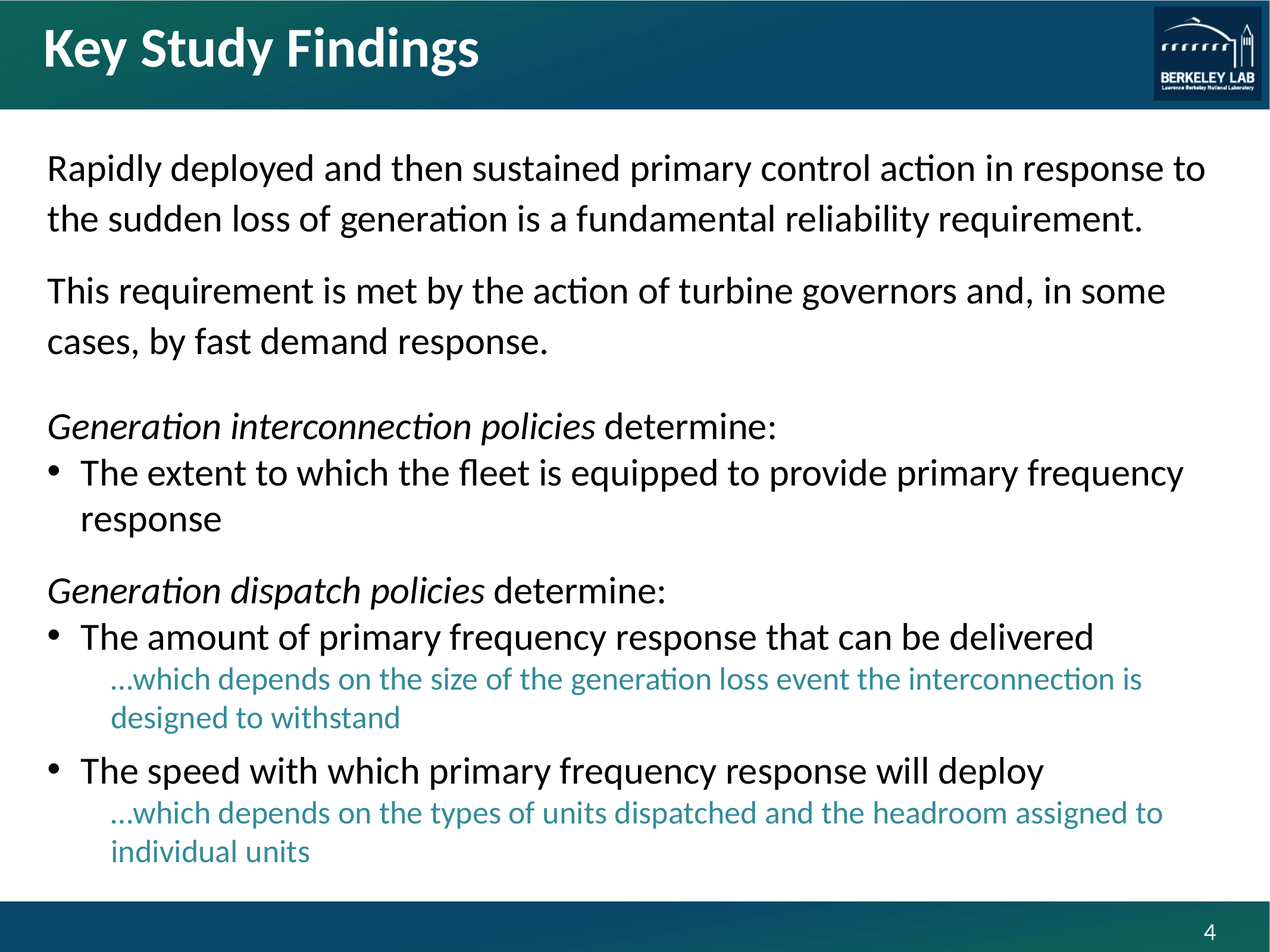

# Key Study Findings
Rapidly deployed and then sustained primary control action in response to the sudden loss of generation is a fundamental reliability requirement.
This requirement is met by the action of turbine governors and, in some cases, by fast demand response.

Generation interconnection policies determine:
The extent to which the fleet is equipped to provide primary frequency response
Generation dispatch policies determine:
The amount of primary frequency response that can be delivered
…which depends on the size of the generation loss event the interconnection is designed to withstand
The speed with which primary frequency response will deploy
…which depends on the types of units dispatched and the headroom assigned to individual units
4